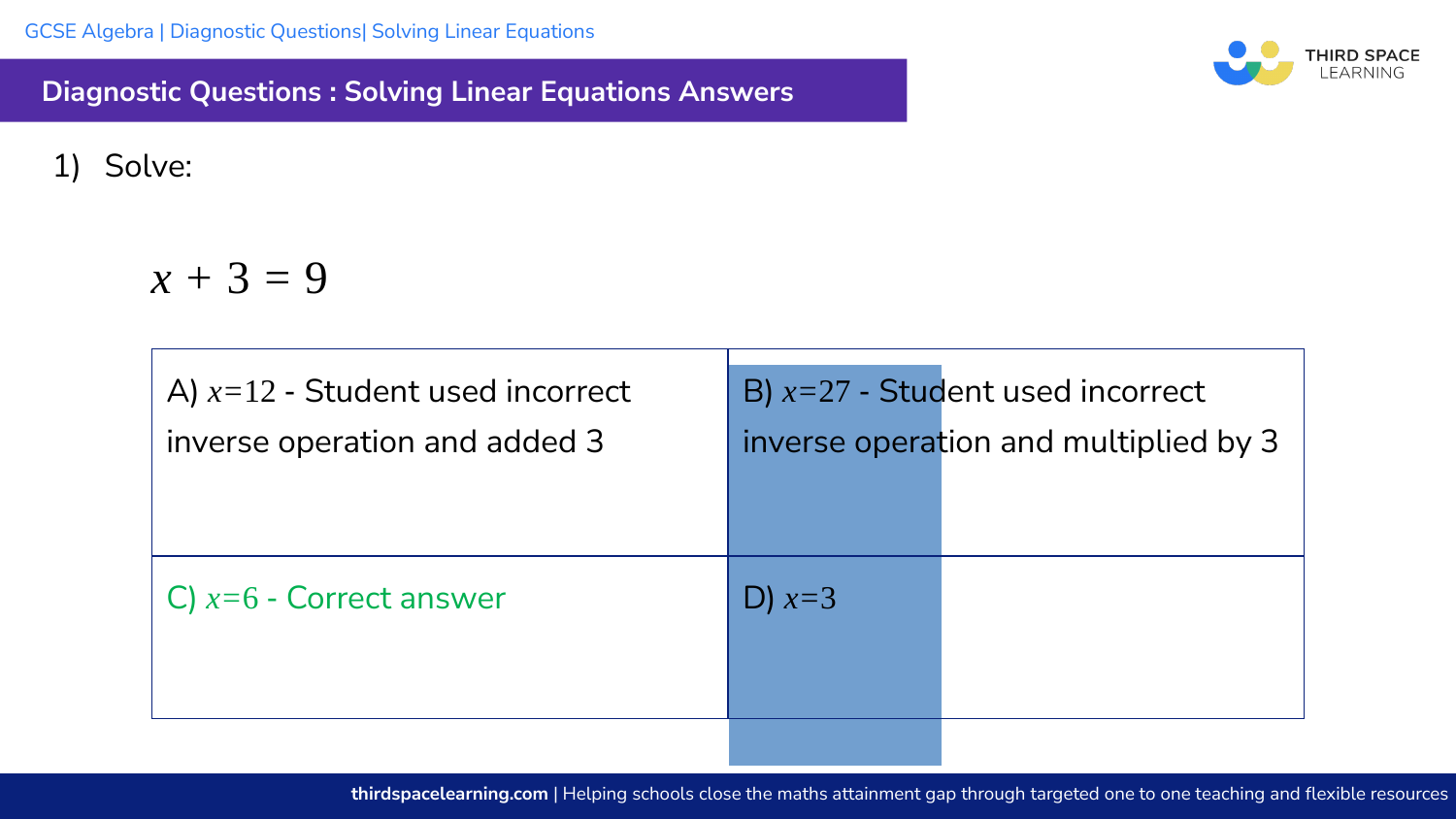

Diagnostic Questions : Solving Linear Equations Answers
| Solve: x + 3 = 9 |  |  |  |  |
| --- | --- | --- | --- | --- |
|  |  |  |  |  |
| A) x=12 - Student used incorrect inverse operation and added 3 | B) x=27 - Student used incorrect inverse operation and multiplied by 3 |
| --- | --- |
| C) x=6 - Correct answer | D) x=3 |